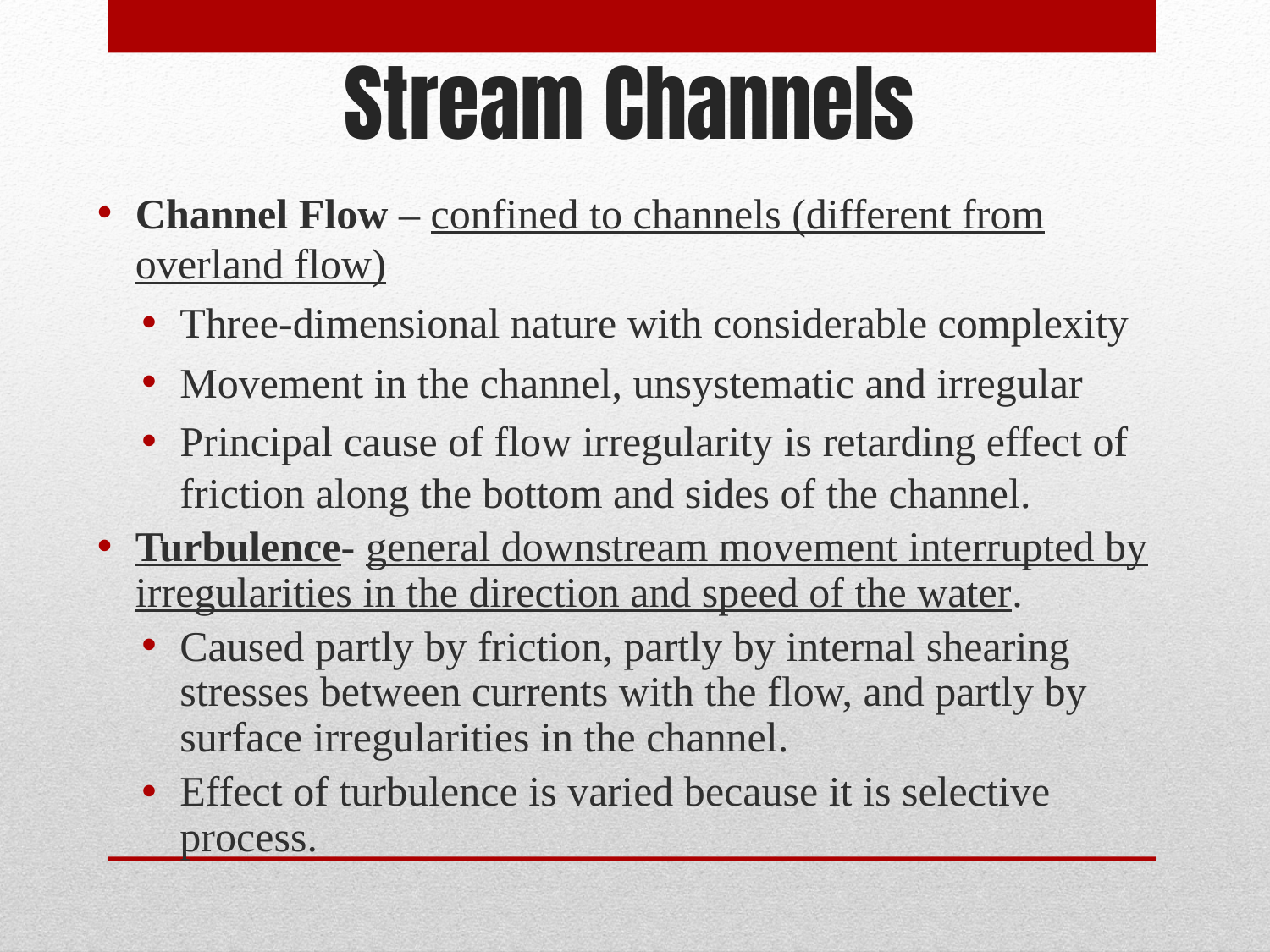

Stream Channels
Channel Flow – confined to channels (different from overland flow)
Three-dimensional nature with considerable complexity
Movement in the channel, unsystematic and irregular
Principal cause of flow irregularity is retarding effect of friction along the bottom and sides of the channel.
Turbulence- general downstream movement interrupted by irregularities in the direction and speed of the water.
Caused partly by friction, partly by internal shearing stresses between currents with the flow, and partly by surface irregularities in the channel.
Effect of turbulence is varied because it is selective process.